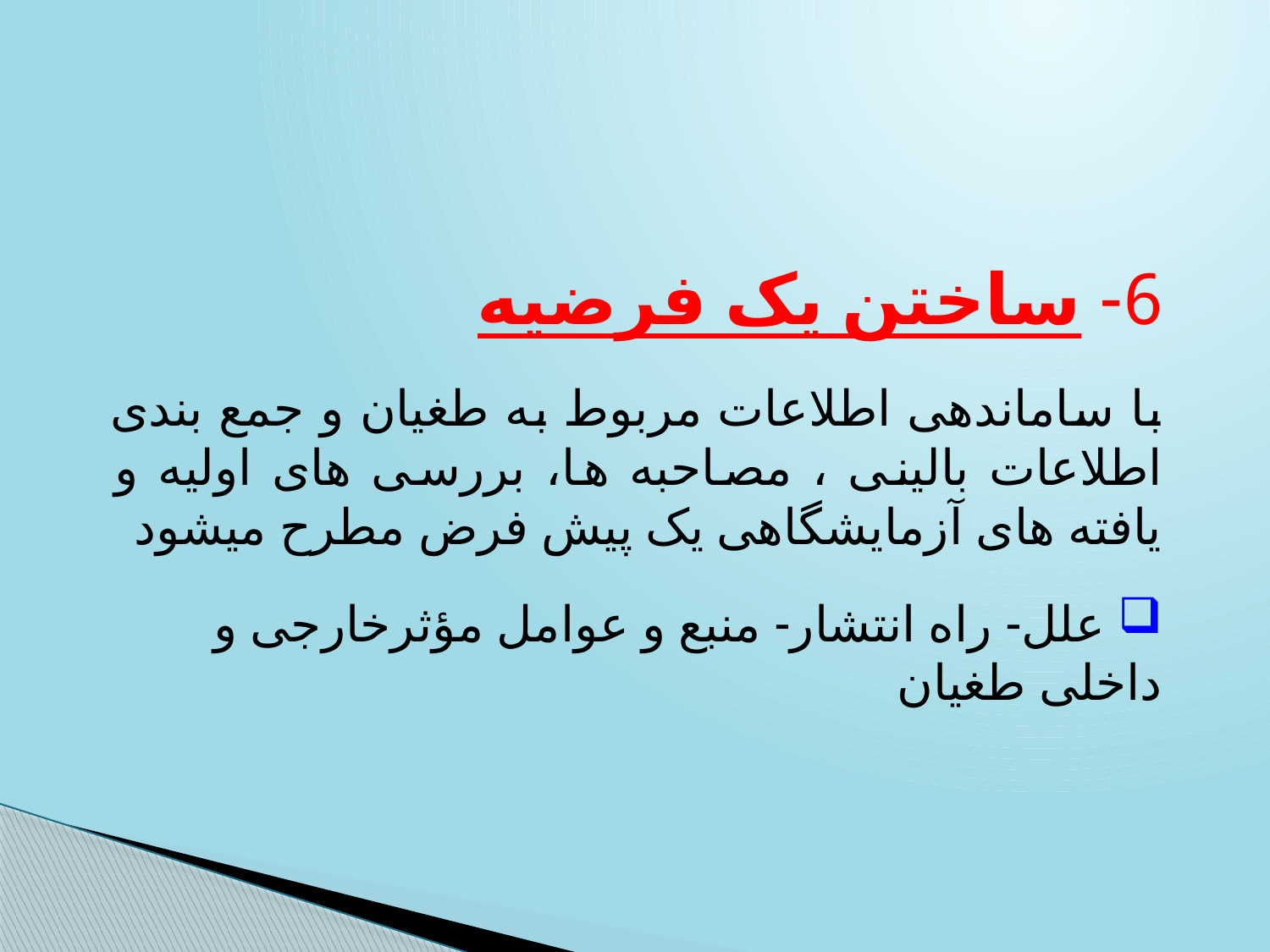

6- ساختن یک فرضیه

با ساماندهی اطلاعات مربوط به طغیان و جمع بندی اطلاعات بالینی ، مصاحبه ها، بررسی های اولیه و یافته های آزمایشگاهی یک پیش فرض مطرح میشود

 علل- راه انتشار- منبع و عوامل مؤثرخارجی و داخلی طغیان